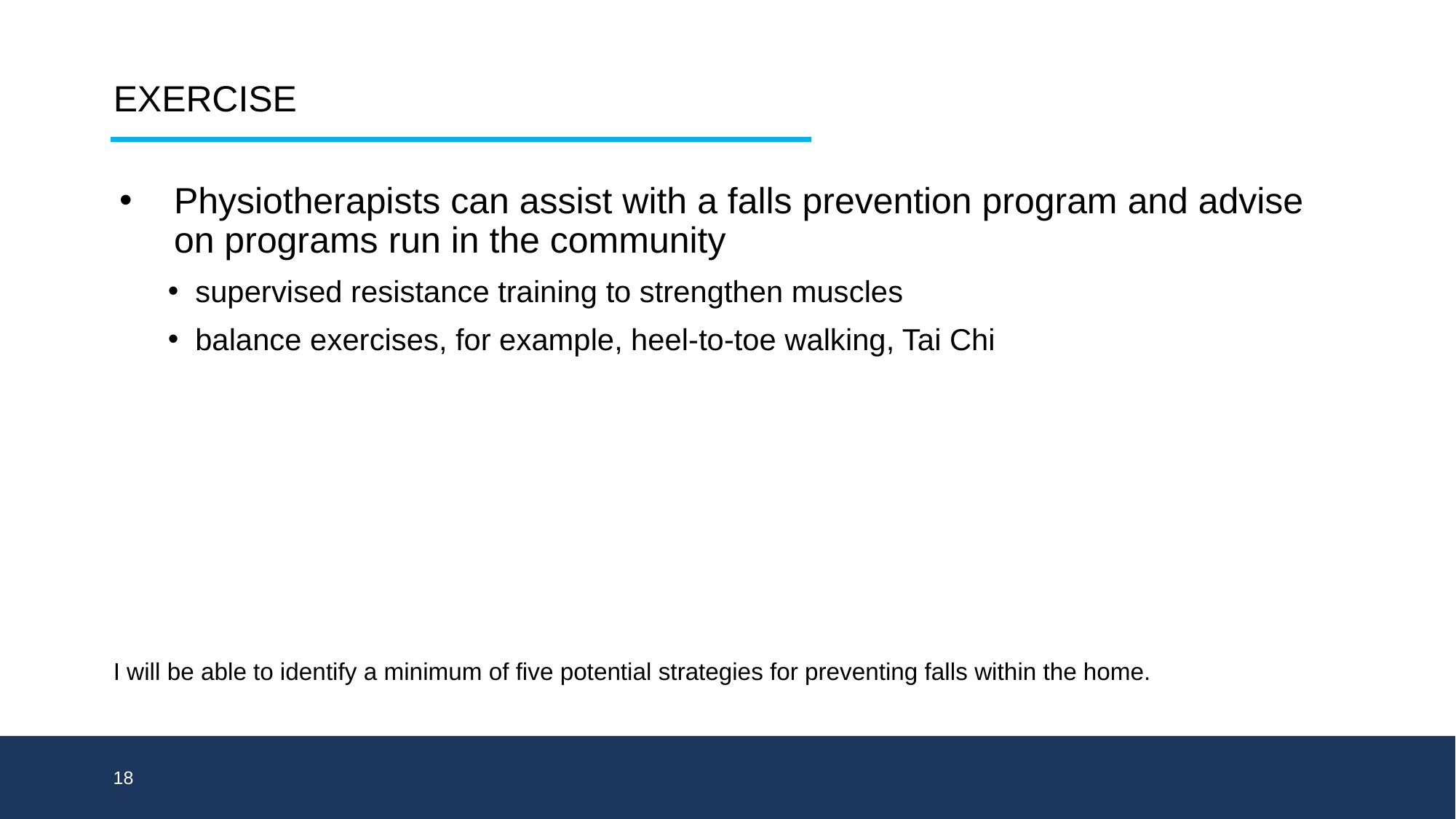

# Exercise
Physiotherapists can assist with a falls prevention program and advise on programs run in the community
supervised resistance training to strengthen muscles
balance exercises, for example, heel-to-toe walking, Tai Chi

I will be able to identify a minimum of five potential strategies for preventing falls within the home.